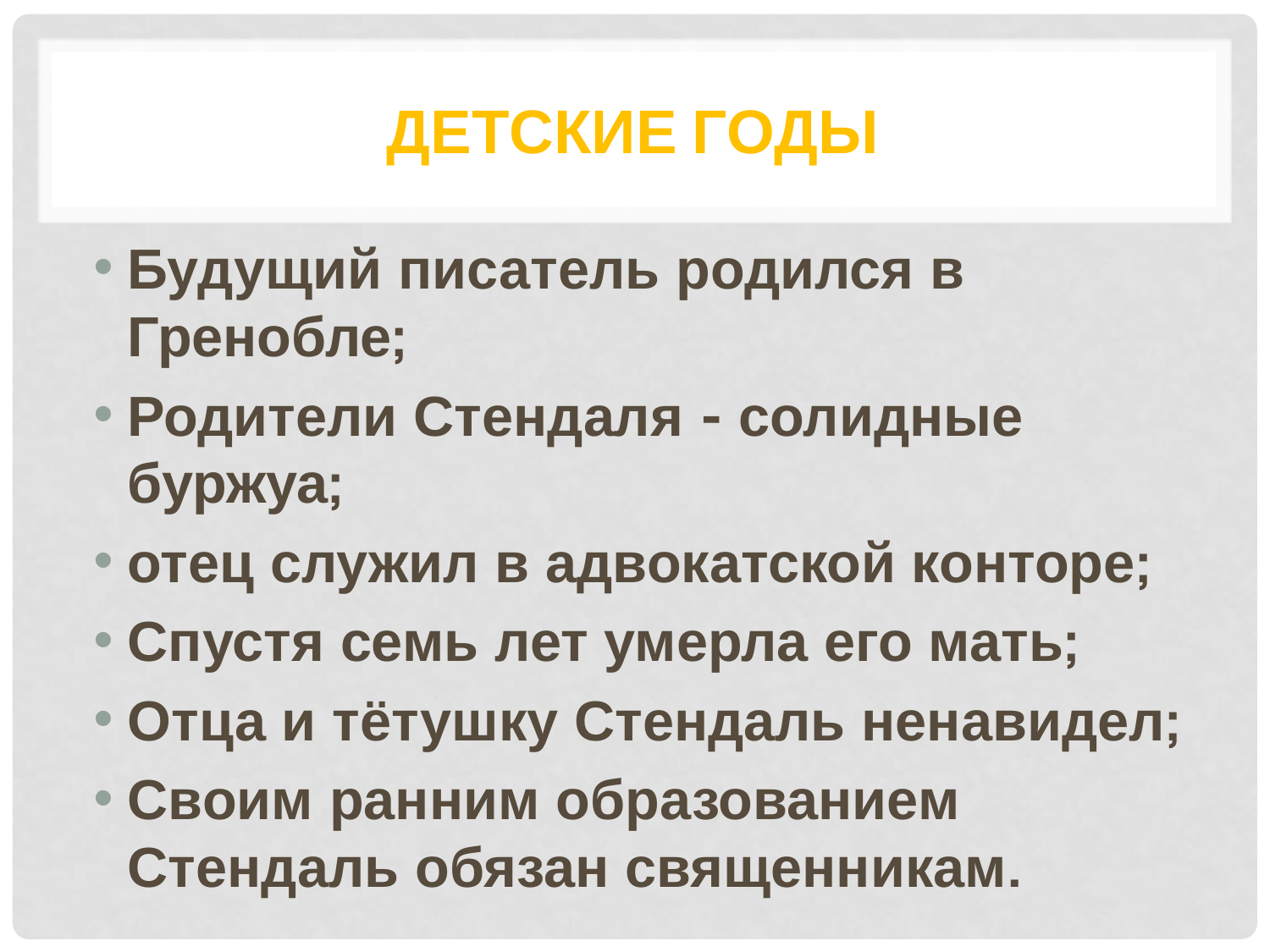

# Детские годы
Будущий писатель родился в Гренобле;
Родители Стендаля - солидные буржуа;
отец служил в адвокатской конторе;
Спустя семь лет умерла его мать;
Отца и тётушку Стендаль ненавидел;
Своим ранним образованием Стендаль обязан священникам.